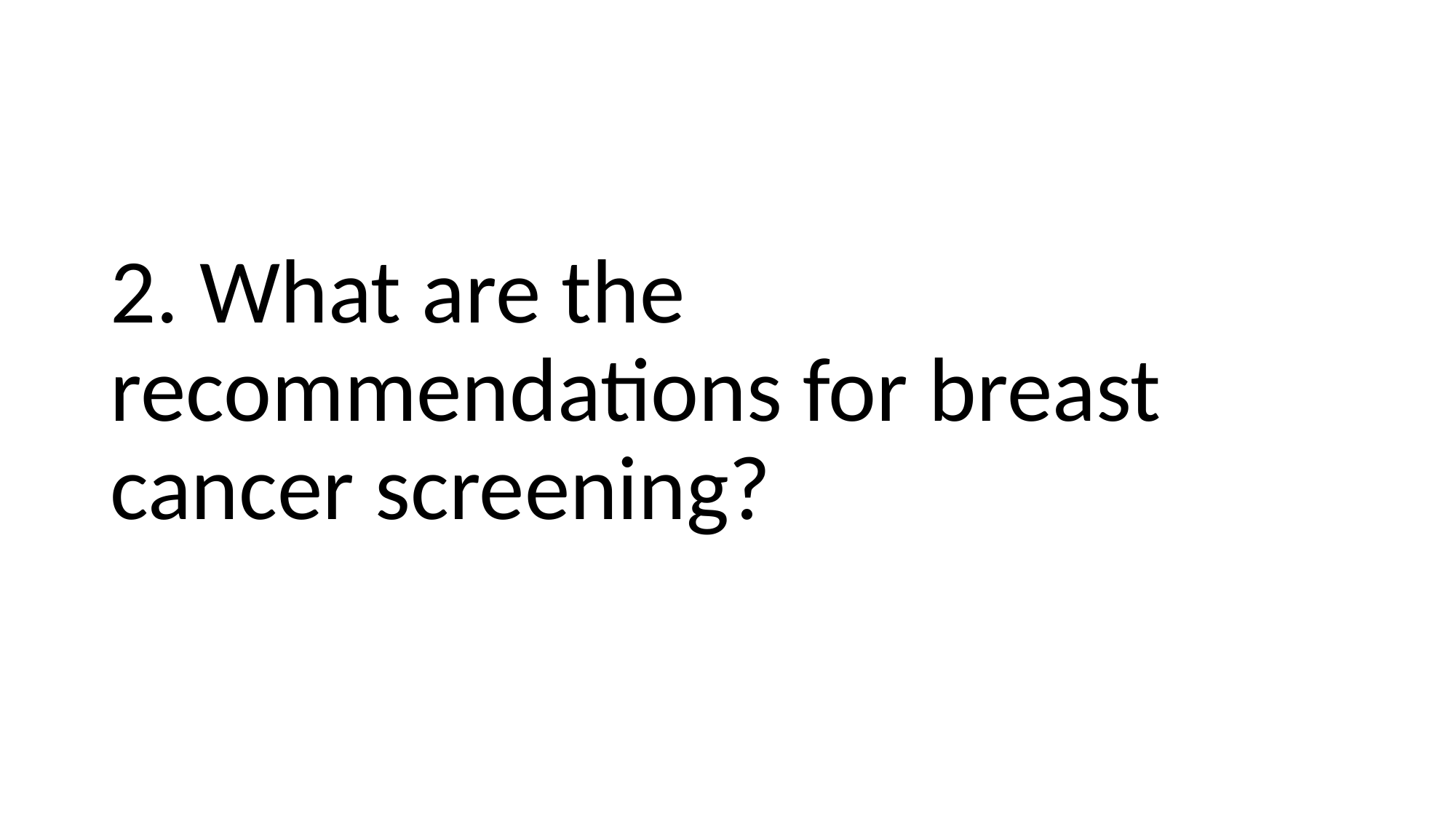

# 2. What are the recommendations for breast cancer screening?